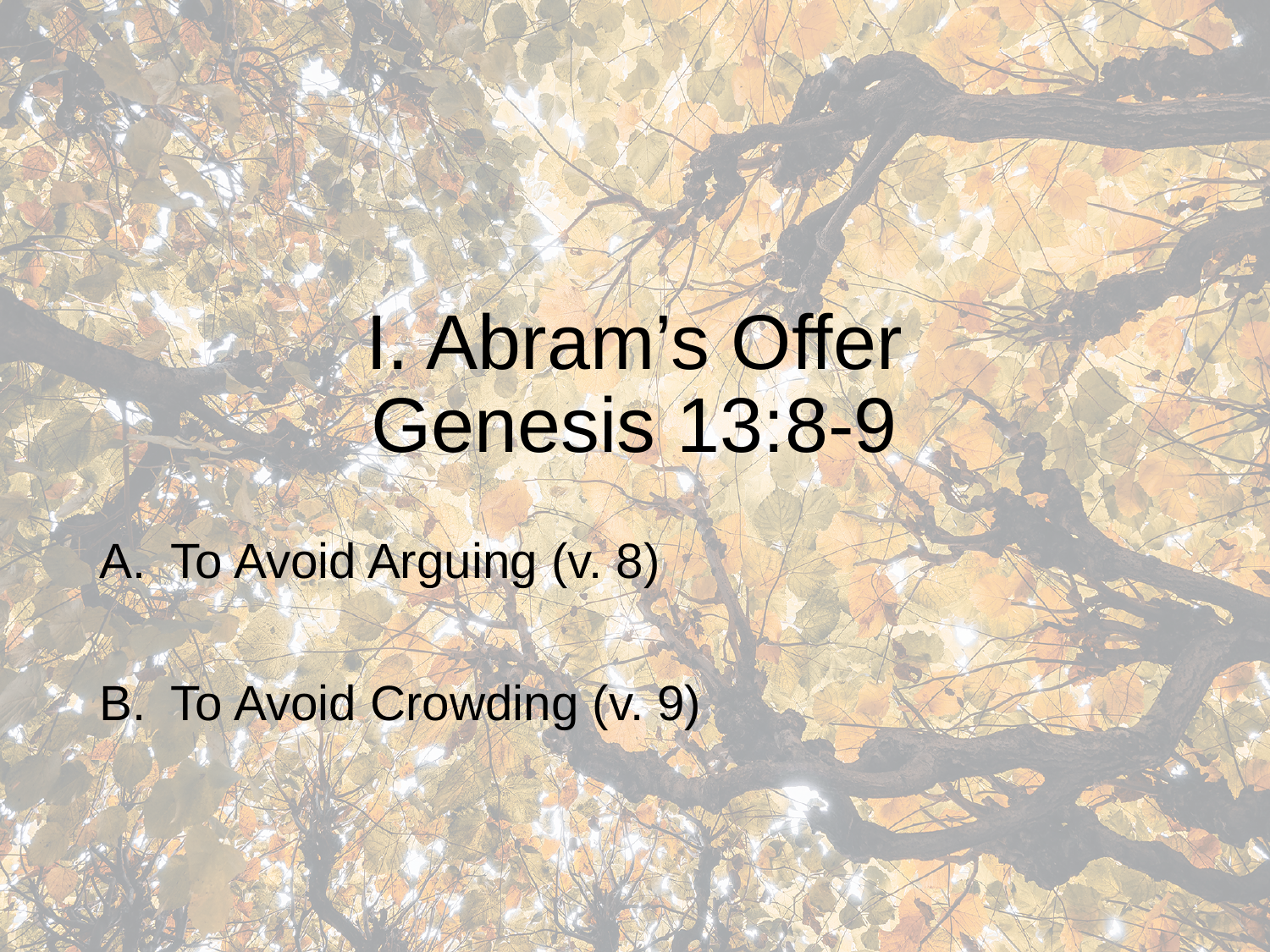

# I. Abram’s Offer Genesis 13:8-9
To Avoid Arguing (v. 8)

To Avoid Crowding (v. 9)